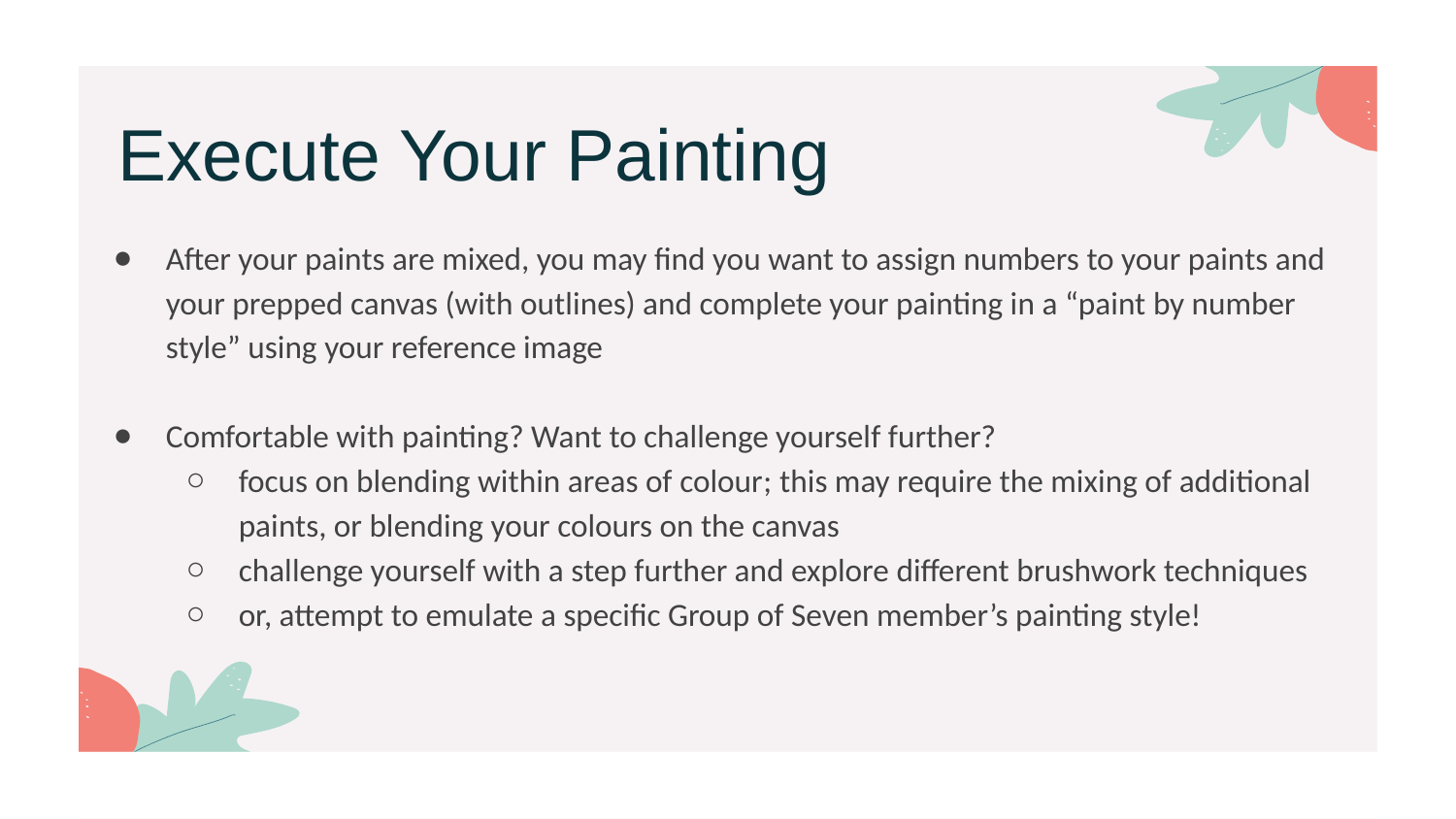

Execute Your Painting
After your paints are mixed, you may find you want to assign numbers to your paints and your prepped canvas (with outlines) and complete your painting in a “paint by number style” using your reference image

Comfortable with painting? Want to challenge yourself further?
focus on blending within areas of colour; this may require the mixing of additional paints, or blending your colours on the canvas
challenge yourself with a step further and explore different brushwork techniques
or, attempt to emulate a specific Group of Seven member’s painting style!